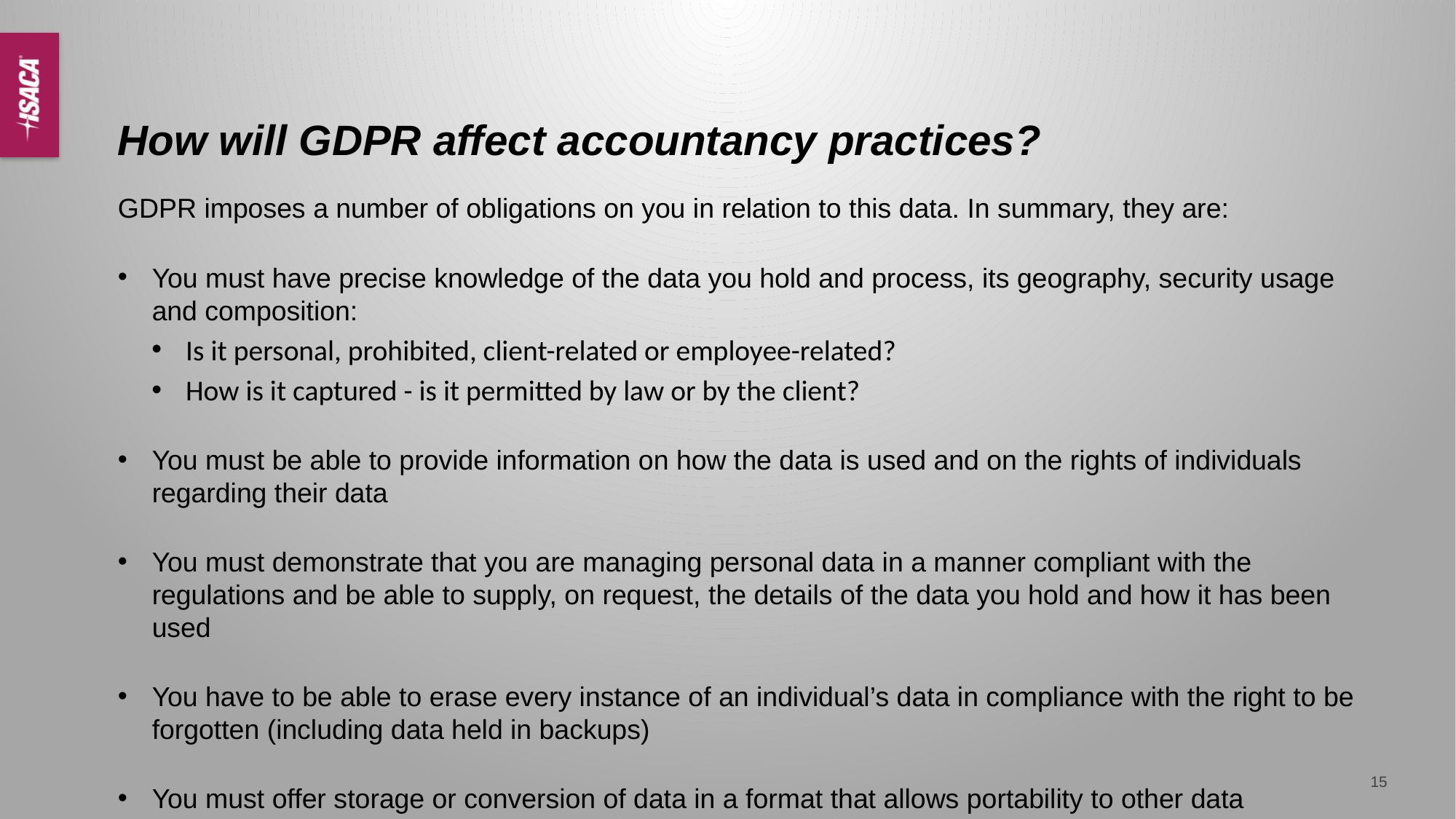

# How will GDPR affect accountancy practices?
GDPR imposes a number of obligations on you in relation to this data. In summary, they are:
You must have precise knowledge of the data you hold and process, its geography, security usage and composition:
Is it personal, prohibited, client-related or employee-related?
How is it captured - is it permitted by law or by the client?
You must be able to provide information on how the data is used and on the rights of individuals regarding their data
You must demonstrate that you are managing personal data in a manner compliant with the regulations and be able to supply, on request, the details of the data you hold and how it has been used
You have to be able to erase every instance of an individual’s data in compliance with the right to be forgotten (including data held in backups)
You must offer storage or conversion of data in a format that allows portability to other data processors

15